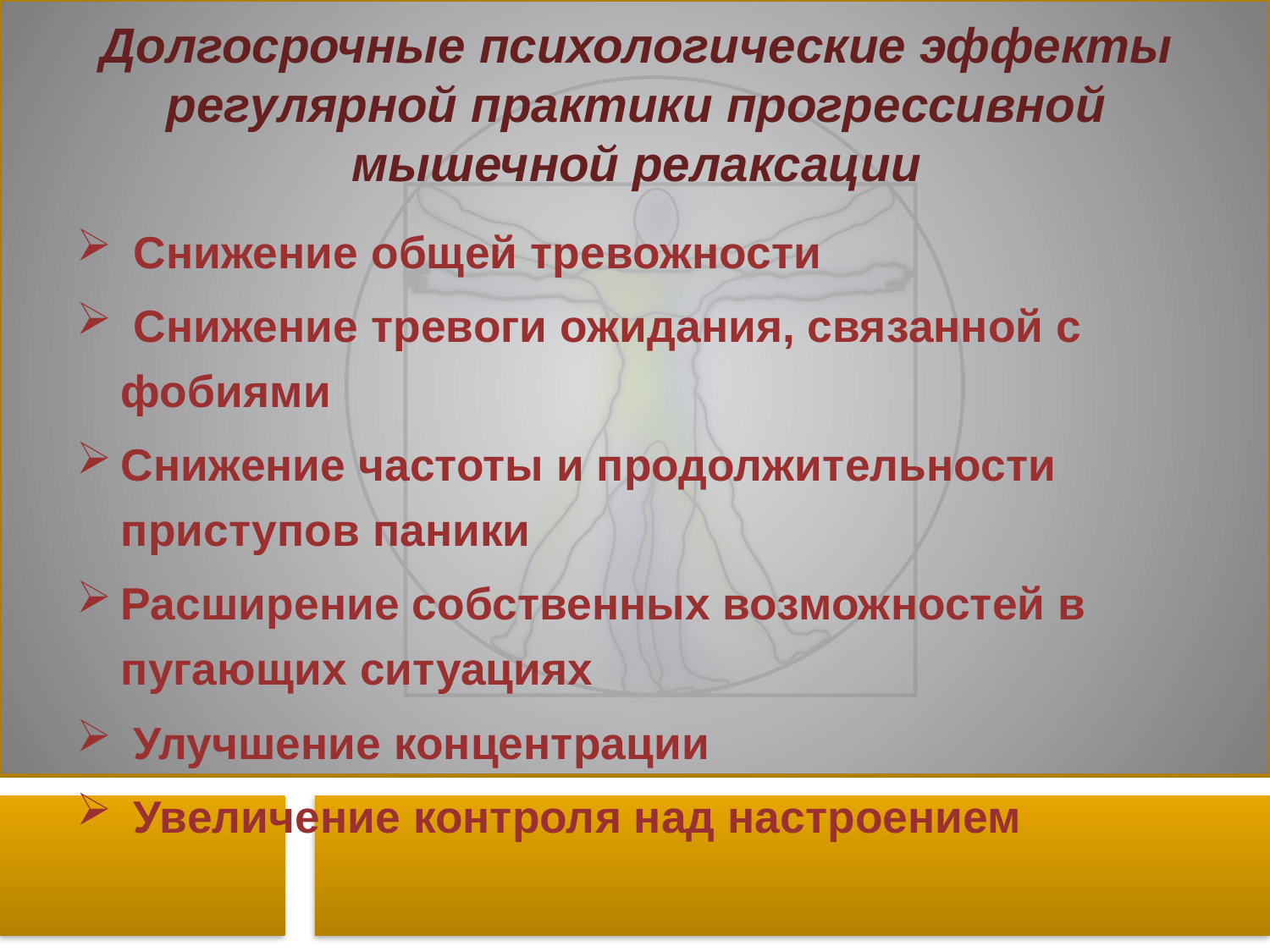

# Долгосрочные психологические эффекты регулярной практики прогрессивной мышечной релаксации
 Снижение общей тревожности
 Снижение тревоги ожидания, связанной с фобиями
Снижение частоты и продолжительности приступов паники
Расширение собственных возможностей в пугающих ситуациях
 Улучшение концентрации
 Увеличение контроля над настроением